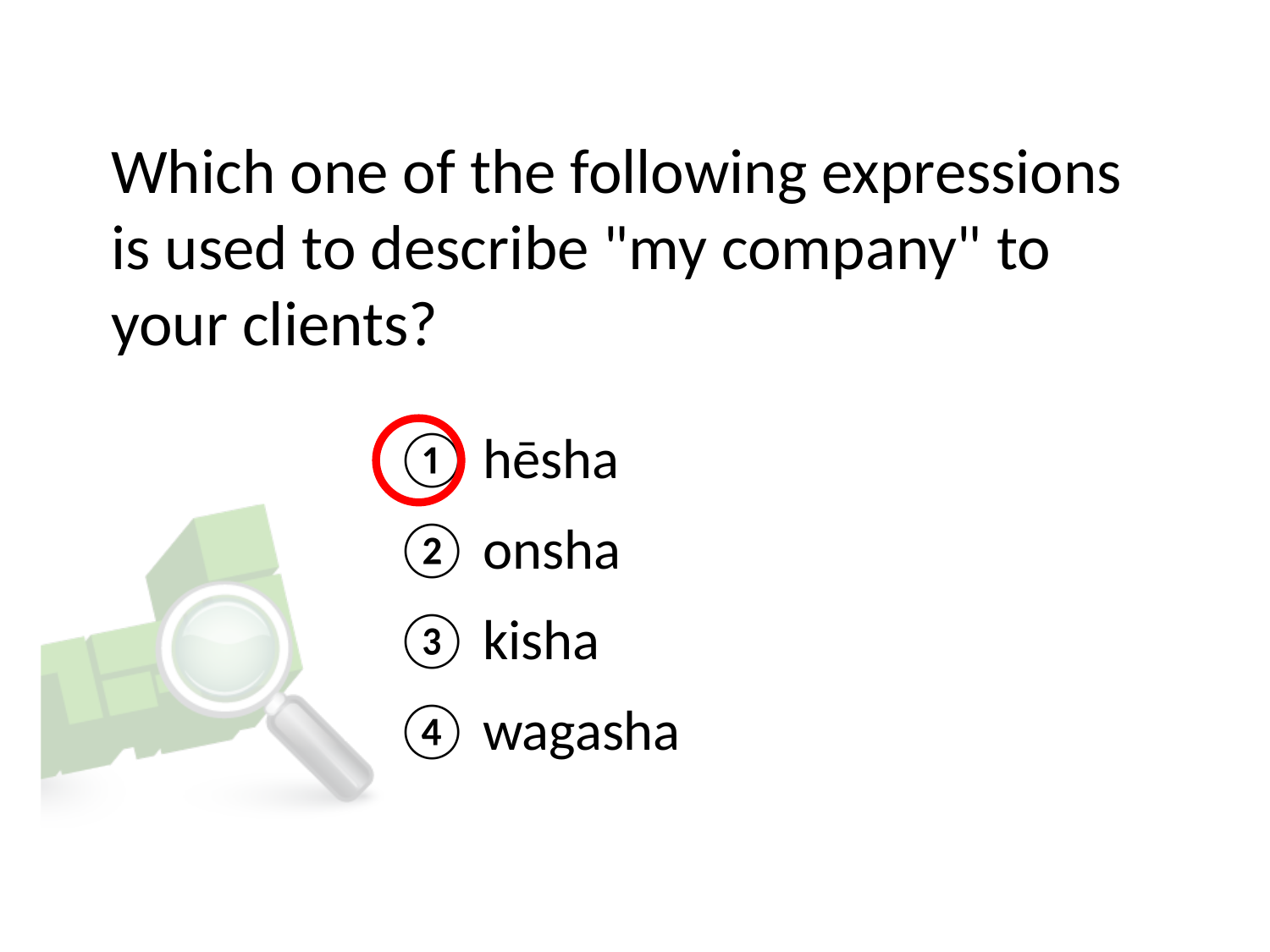

# Which one of the following expressions is used to describe "my company" to your clients?
① hēsha
② onsha
③ kisha
④ wagasha